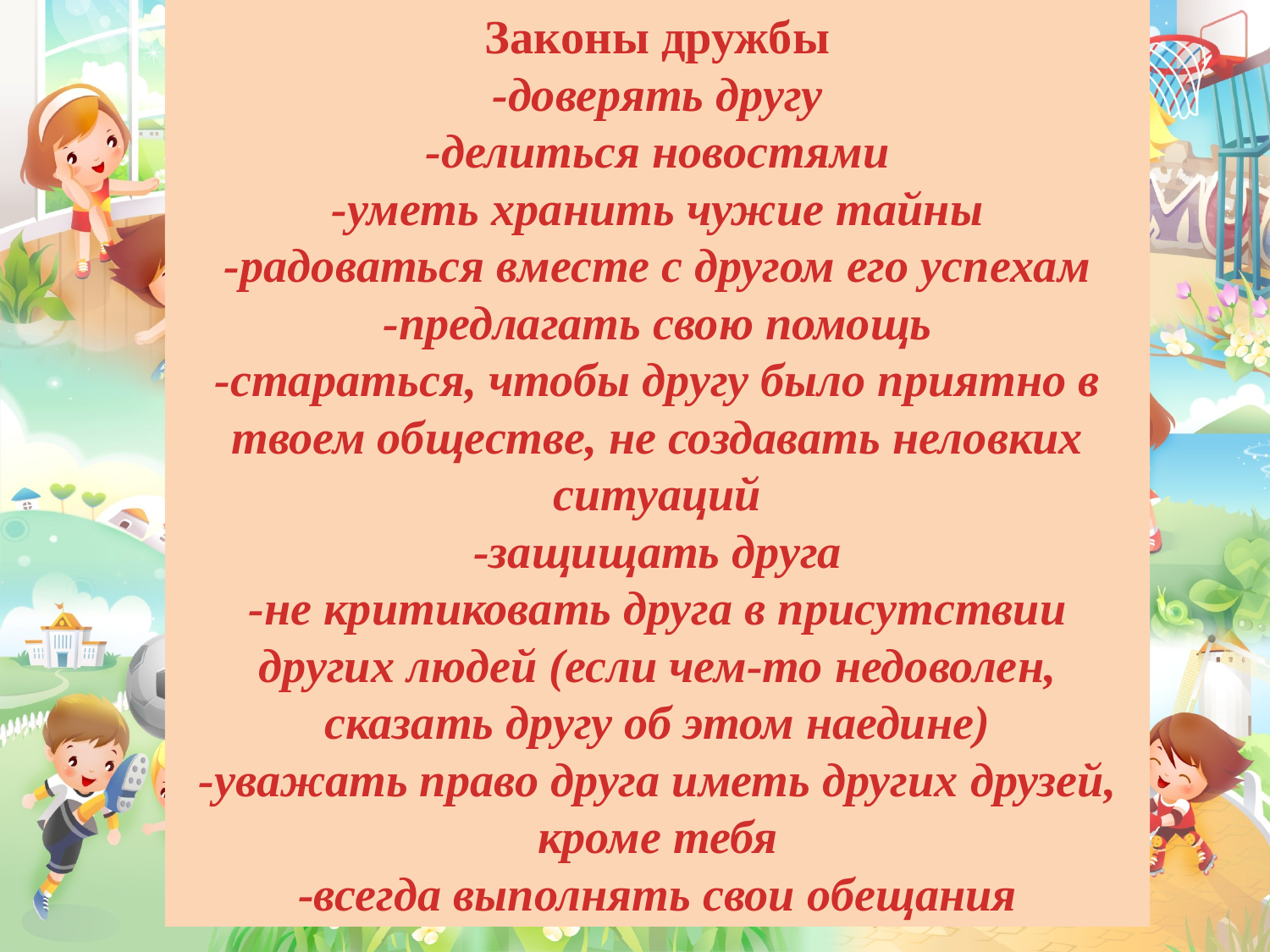

Законы дружбы
-доверять другу
-делиться новостями
-уметь хранить чужие тайны
-радоваться вместе с другом его успехам
-предлагать свою помощь
-стараться, чтобы другу было приятно в твоем обществе, не создавать неловких ситуаций
-защищать друга
-не критиковать друга в присутствии других людей (если чем-то недоволен, сказать другу об этом наедине)
-уважать право друга иметь других друзей, кроме тебя
-всегда выполнять свои обещания